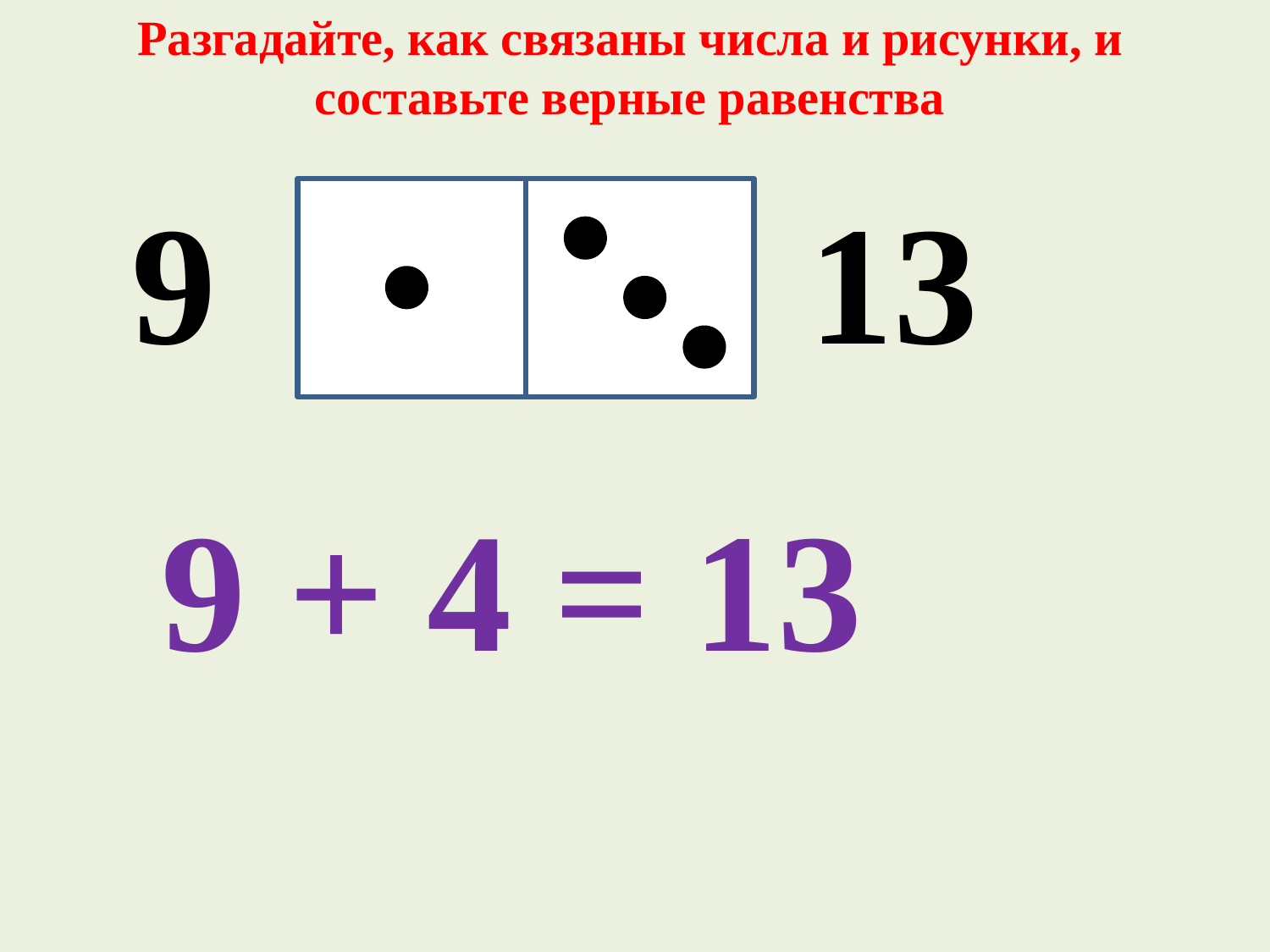

Разгадайте, как связаны числа и рисунки, и составьте верные равенства
9              13

9 + 4 = 13